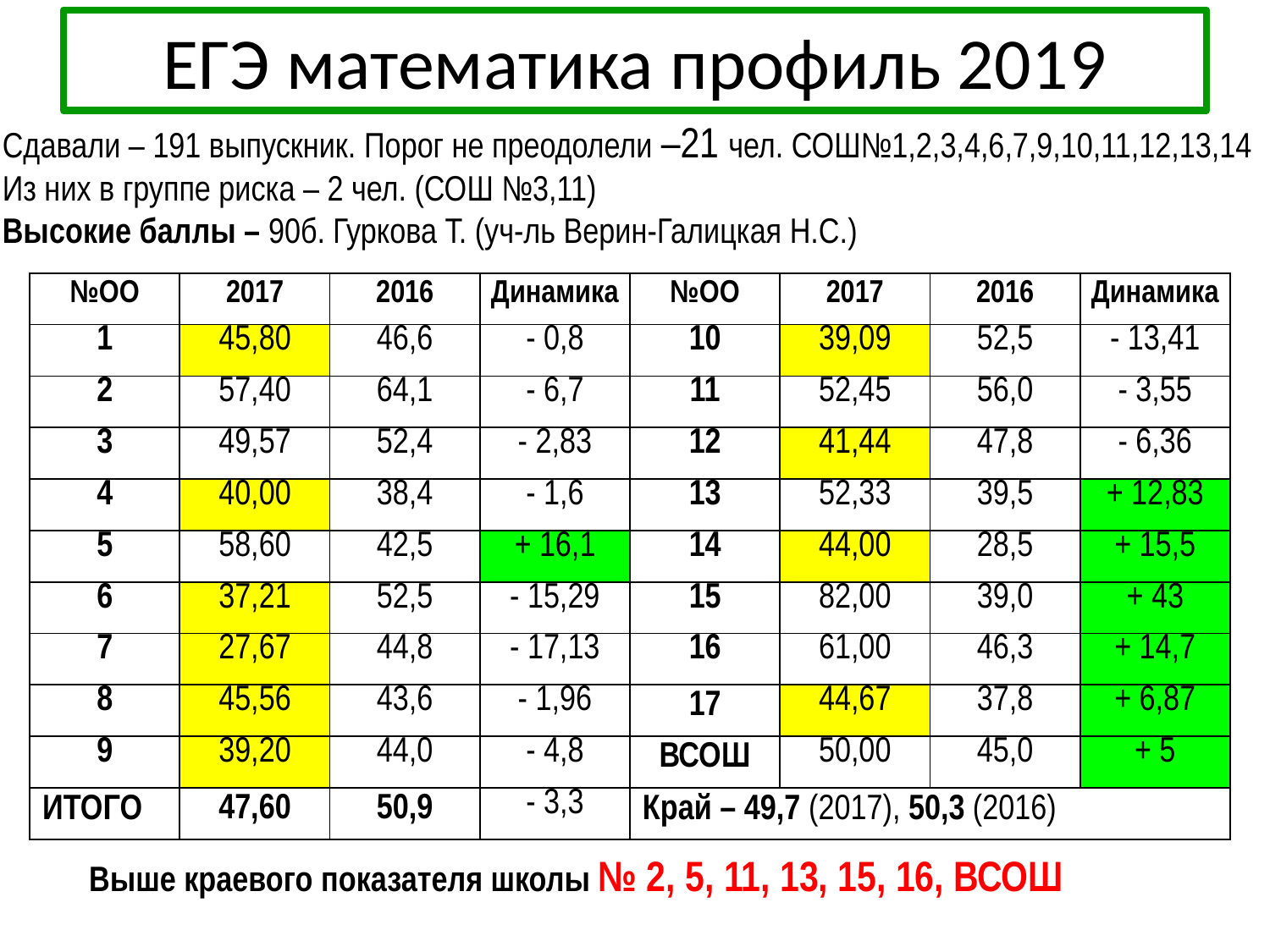

# ЕГЭ математика профиль 2019
Сдавали – 191 выпускник. Порог не преодолели –21 чел. СОШ№1,2,3,4,6,7,9,10,11,12,13,14
Из них в группе риска – 2 чел. (СОШ №3,11)
Высокие баллы – 90б. Гуркова Т. (уч-ль Верин-Галицкая Н.С.)
| №ОО | 2017 | 2016 | Динамика | №ОО | 2017 | 2016 | Динамика |
| --- | --- | --- | --- | --- | --- | --- | --- |
| 1 | 45,80 | 46,6 | - 0,8 | 10 | 39,09 | 52,5 | - 13,41 |
| 2 | 57,40 | 64,1 | - 6,7 | 11 | 52,45 | 56,0 | - 3,55 |
| 3 | 49,57 | 52,4 | - 2,83 | 12 | 41,44 | 47,8 | - 6,36 |
| 4 | 40,00 | 38,4 | - 1,6 | 13 | 52,33 | 39,5 | + 12,83 |
| 5 | 58,60 | 42,5 | + 16,1 | 14 | 44,00 | 28,5 | + 15,5 |
| 6 | 37,21 | 52,5 | - 15,29 | 15 | 82,00 | 39,0 | + 43 |
| 7 | 27,67 | 44,8 | - 17,13 | 16 | 61,00 | 46,3 | + 14,7 |
| 8 | 45,56 | 43,6 | - 1,96 | 17 | 44,67 | 37,8 | + 6,87 |
| 9 | 39,20 | 44,0 | - 4,8 | ВСОШ | 50,00 | 45,0 | + 5 |
| ИТОГО | 47,60 | 50,9 | - 3,3 | Край – 49,7 (2017), 50,3 (2016) |  |  |  |
Выше краевого показателя школы № 2, 5, 11, 13, 15, 16, ВСОШ